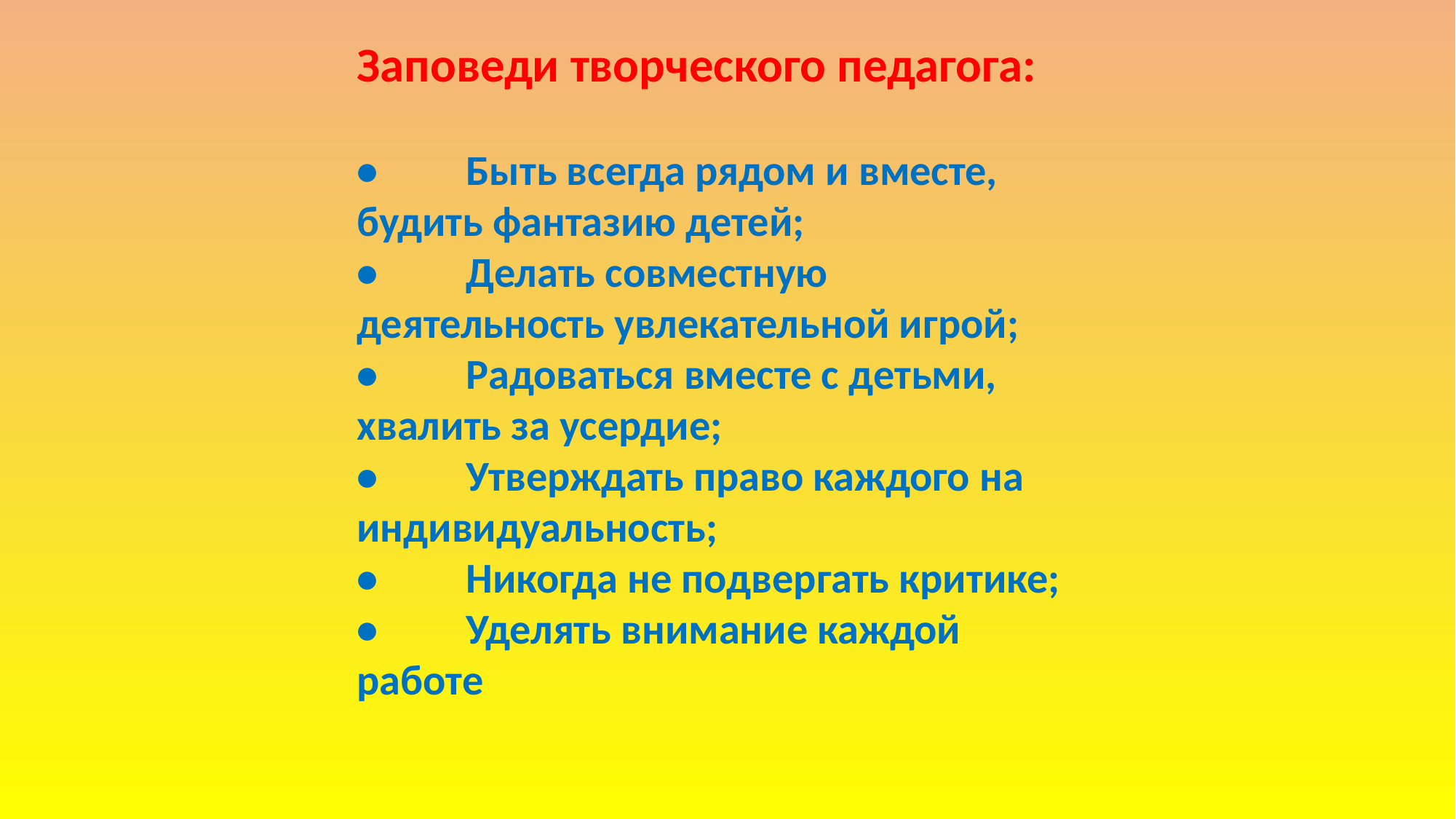

Заповеди творческого педагога:

•	Быть всегда рядом и вместе, будить фантазию детей;
•	Делать совместную деятельность увлекательной игрой;
•	Радоваться вместе с детьми, хвалить за усердие;
•	Утверждать право каждого на индивидуальность;
•	Никогда не подвергать критике;
•	Уделять внимание каждой работе